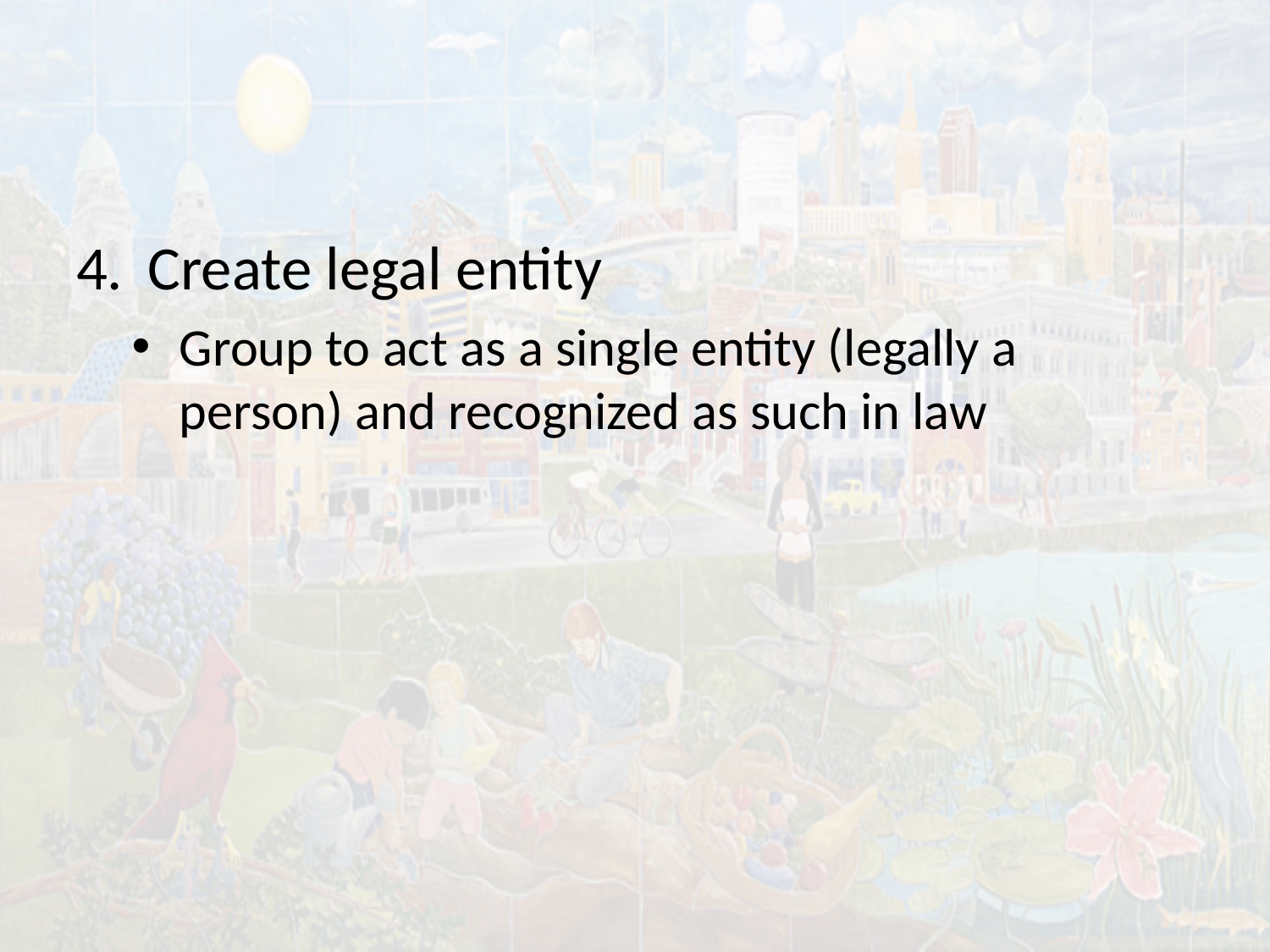

#
Create legal entity
Group to act as a single entity (legally a person) and recognized as such in law